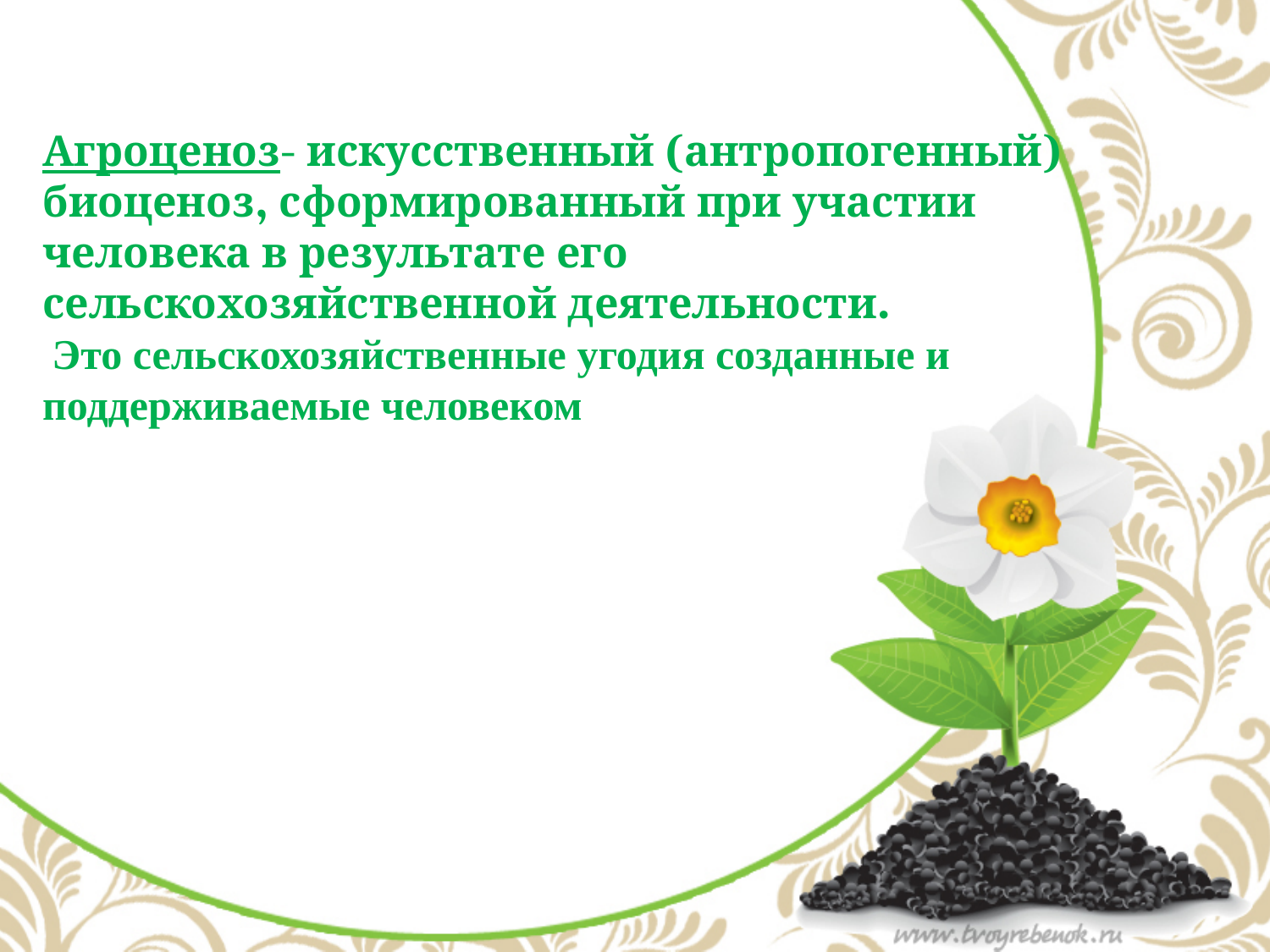

# Агроценоз- искусственный (антропогенный) биоценоз, сформированный при участии человека в результате его сельскохозяйственной деятельности. Это сельскохозяйственные угодия созданные и поддерживаемые человеком